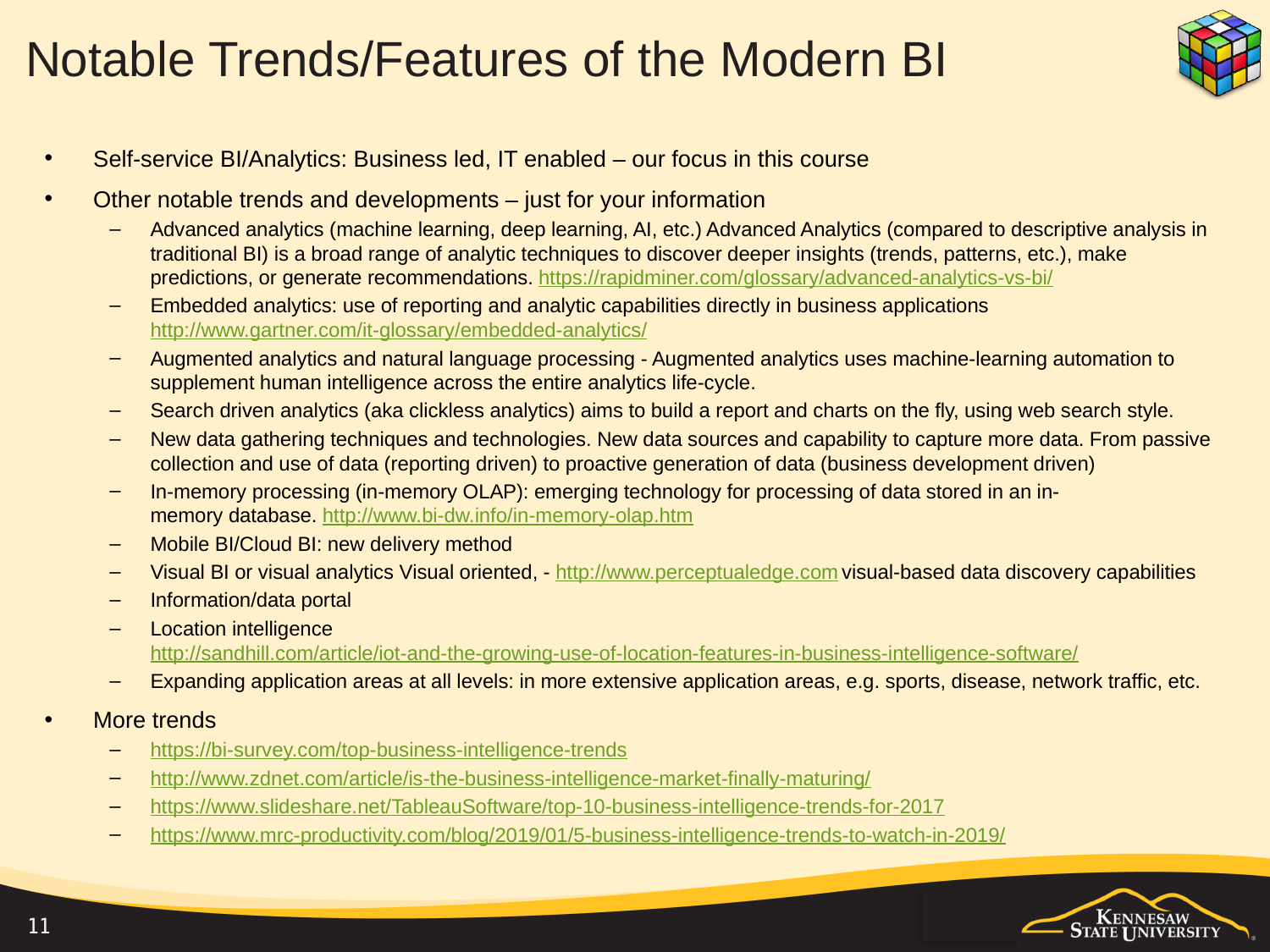

# Notable Trends/Features of the Modern BI
Self-service BI/Analytics: Business led, IT enabled – our focus in this course
Other notable trends and developments – just for your information
Advanced analytics (machine learning, deep learning, AI, etc.) Advanced Analytics (compared to descriptive analysis in traditional BI) is a broad range of analytic techniques to discover deeper insights (trends, patterns, etc.), make predictions, or generate recommendations. https://rapidminer.com/glossary/advanced-analytics-vs-bi/
Embedded analytics: use of reporting and analytic capabilities directly in business applications http://www.gartner.com/it-glossary/embedded-analytics/
Augmented analytics and natural language processing - Augmented analytics uses machine-learning automation to supplement human intelligence across the entire analytics life-cycle.
Search driven analytics (aka clickless analytics) aims to build a report and charts on the fly, using web search style.
New data gathering techniques and technologies. New data sources and capability to capture more data. From passive collection and use of data (reporting driven) to proactive generation of data (business development driven)
In-memory processing (in-memory OLAP): emerging technology for processing of data stored in an in-memory database. http://www.bi-dw.info/in-memory-olap.htm
Mobile BI/Cloud BI: new delivery method
Visual BI or visual analytics Visual oriented, - http://www.perceptualedge.com visual-based data discovery capabilities
Information/data portal
Location intelligence http://sandhill.com/article/iot-and-the-growing-use-of-location-features-in-business-intelligence-software/
Expanding application areas at all levels: in more extensive application areas, e.g. sports, disease, network traffic, etc.
More trends
https://bi-survey.com/top-business-intelligence-trends
http://www.zdnet.com/article/is-the-business-intelligence-market-finally-maturing/
https://www.slideshare.net/TableauSoftware/top-10-business-intelligence-trends-for-2017
https://www.mrc-productivity.com/blog/2019/01/5-business-intelligence-trends-to-watch-in-2019/
11